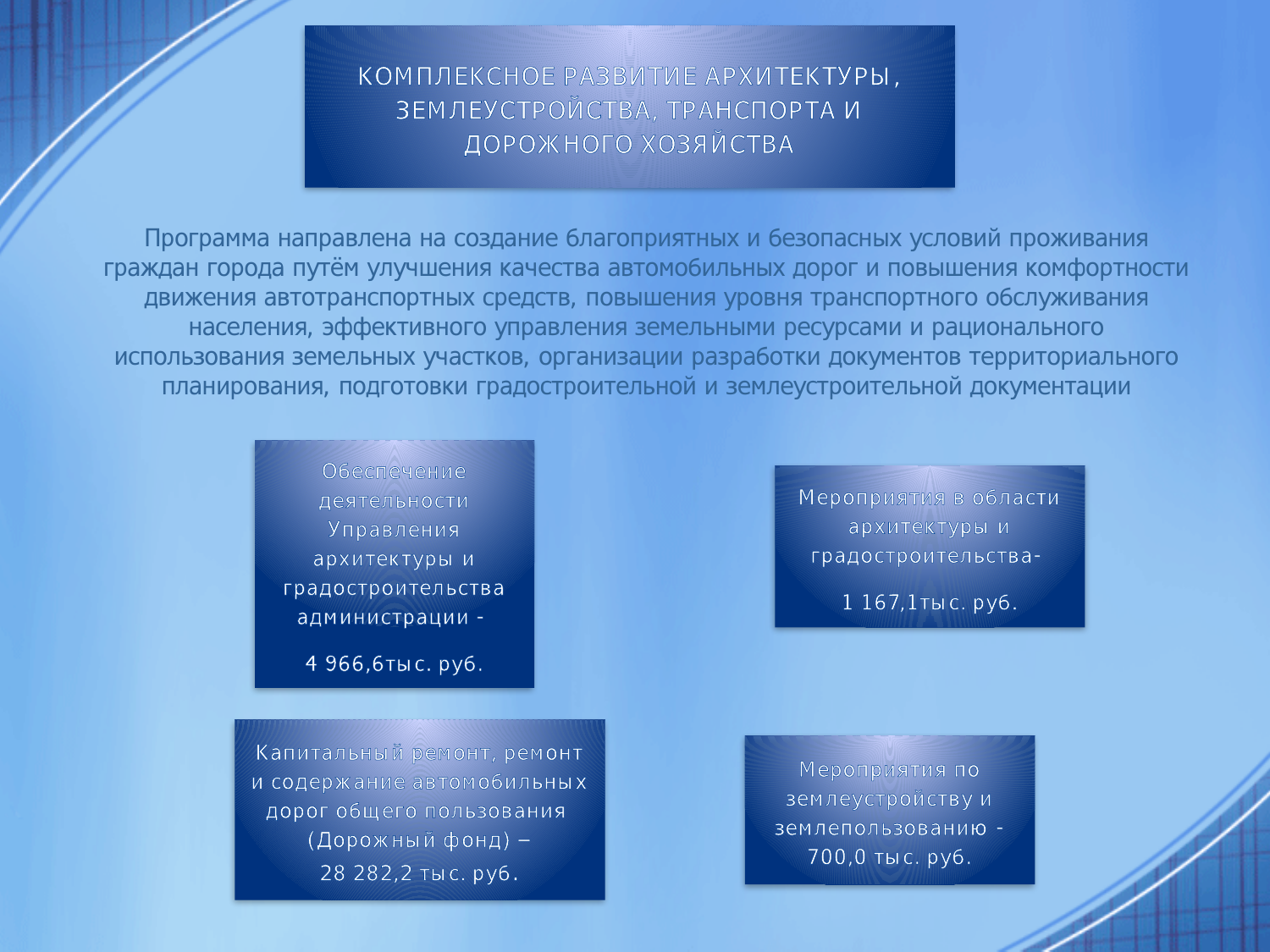

КОМПЛЕКСНОЕ РАЗВИТИЕ АРХИТЕКТУРЫ, ЗЕМЛЕУСТРОЙСТВА, ТРАНСПОРТА И ДОРОЖНОГО ХОЗЯЙСТВА
Программа направлена на создание благоприятных и безопасных условий проживания граждан города путём улучшения качества автомобильных дорог и повышения комфортности движения автотранспортных средств, повышения уровня транспортного обслуживания населения, эффективного управления земельными ресурсами и рационального использования земельных участков, организации разработки документов территориального планирования, подготовки градостроительной и землеустроительной документации
Обеспечение деятельности Управления архитектуры и градостроительства администрации -
4 966,6тыс. руб.
Мероприятия в области архитектуры и градостроительства-
1 167,1тыс. руб.
Капитальный ремонт, ремонт и содержание автомобильных дорог общего пользования
(Дорожный фонд) –
28 282,2 тыс. руб.
Мероприятия по землеустройству и землепользованию - 700,0 тыс. руб.